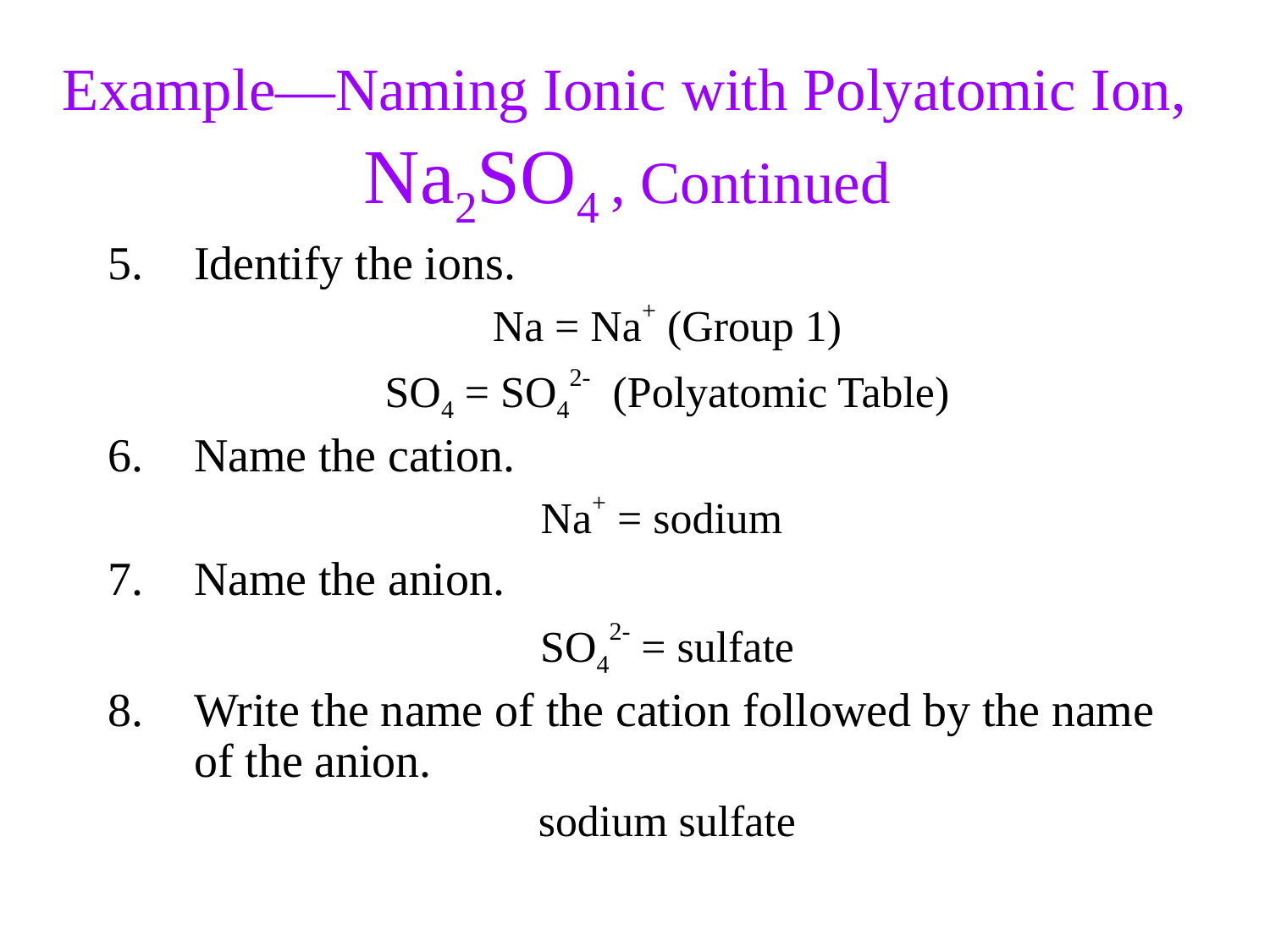

Example—Naming Ionic with Polyatomic Ion,
Na2SO4 , Continued
Identify the ions.
Na = Na+ (Group 1)
SO4 = SO42-  (Polyatomic Table)
Name the cation.
Na+ = sodium
Name the anion.
SO42- = sulfate
Write the name of the cation followed by the name of the anion.
sodium sulfate